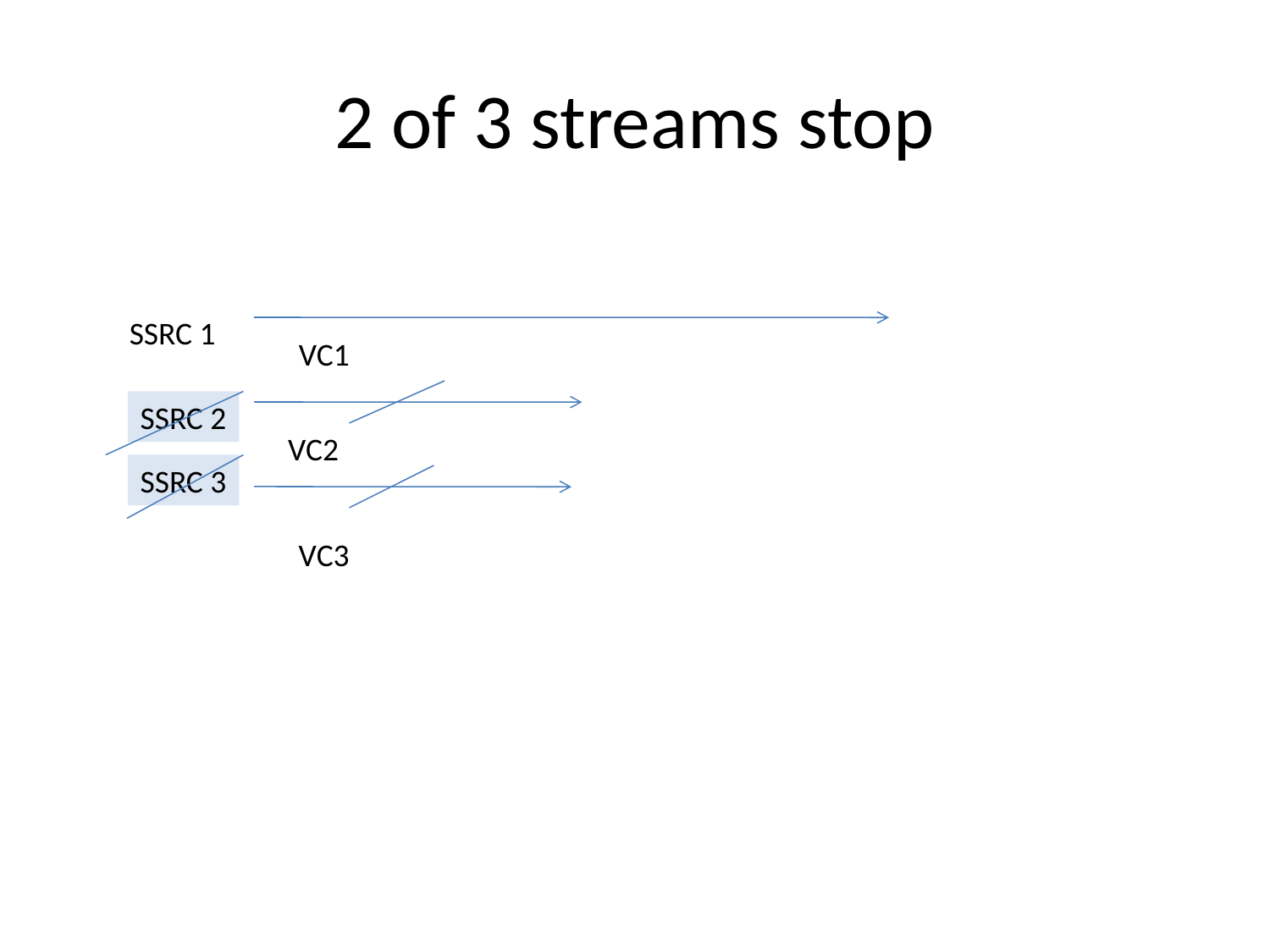

# 2 of 3 streams stop
SSRC 1
VC1
SSRC 2
VC2
SSRC 3
VC3